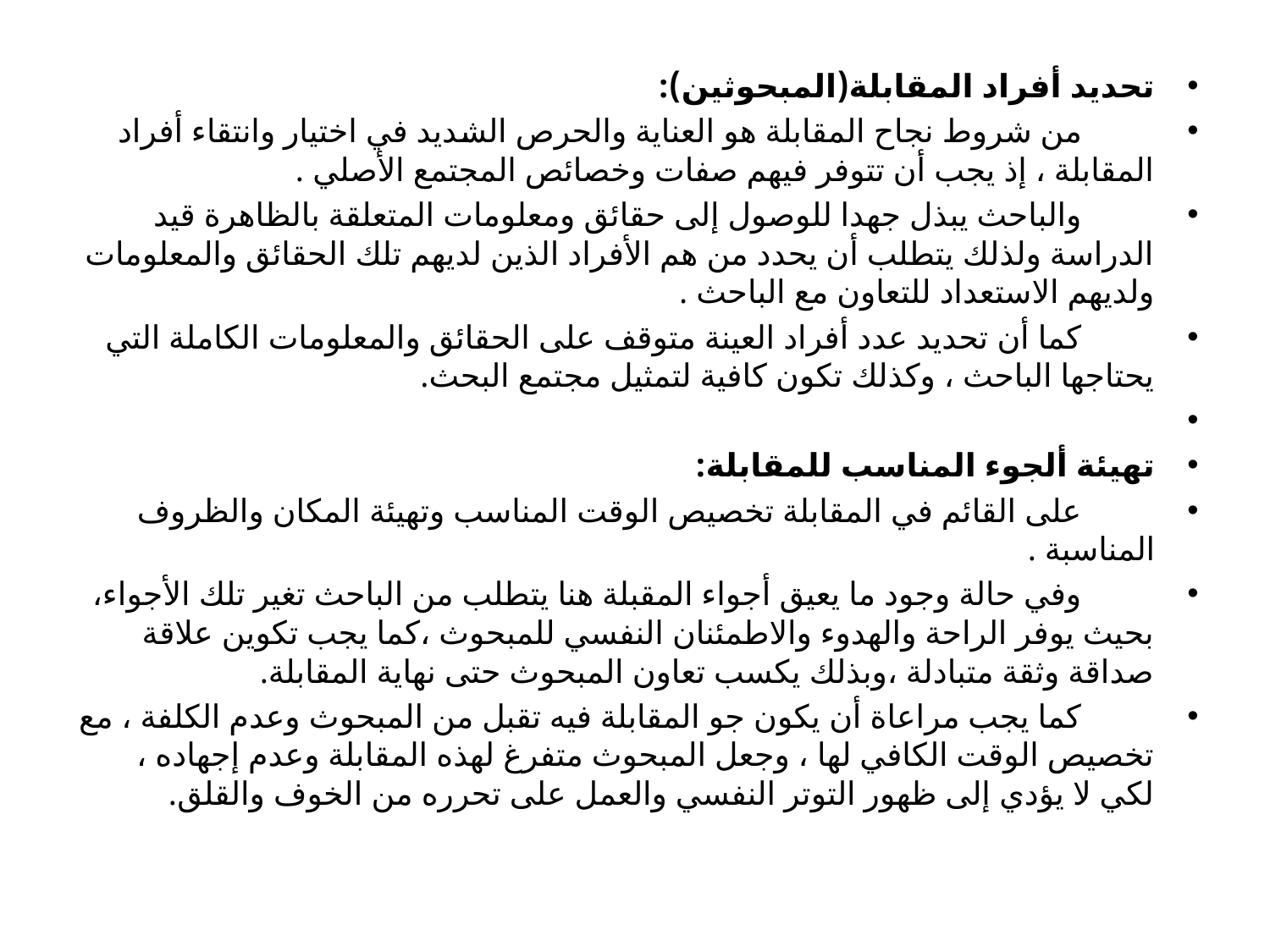

تحديد أفراد المقابلة(المبحوثين):
		من شروط نجاح المقابلة هو العناية والحرص الشديد في اختيار وانتقاء أفراد المقابلة ، إذ يجب أن تتوفر فيهم صفات وخصائص المجتمع الأصلي .
 		والباحث يبذل جهدا للوصول إلى حقائق ومعلومات المتعلقة بالظاهرة قيد الدراسة ولذلك يتطلب أن يحدد من هم الأفراد الذين لديهم تلك الحقائق والمعلومات ولديهم الاستعداد للتعاون مع الباحث .
		كما أن تحديد عدد أفراد العينة متوقف على الحقائق والمعلومات الكاملة التي يحتاجها الباحث ، وكذلك تكون كافية لتمثيل مجتمع البحث.

تهيئة ألجوء المناسب للمقابلة:
		على القائم في المقابلة تخصيص الوقت المناسب وتهيئة المكان والظروف المناسبة .
		وفي حالة وجود ما يعيق أجواء المقبلة هنا يتطلب من الباحث تغير تلك الأجواء، بحيث يوفر الراحة والهدوء والاطمئنان النفسي للمبحوث ،كما يجب تكوين علاقة صداقة وثقة متبادلة ،وبذلك يكسب تعاون المبحوث حتى نهاية المقابلة.
		كما يجب مراعاة أن يكون جو المقابلة فيه تقبل من المبحوث وعدم الكلفة ، مع تخصيص الوقت الكافي لها ، وجعل المبحوث متفرغ لهذه المقابلة وعدم إجهاده ، لكي لا يؤدي إلى ظهور التوتر النفسي والعمل على تحرره من الخوف والقلق.